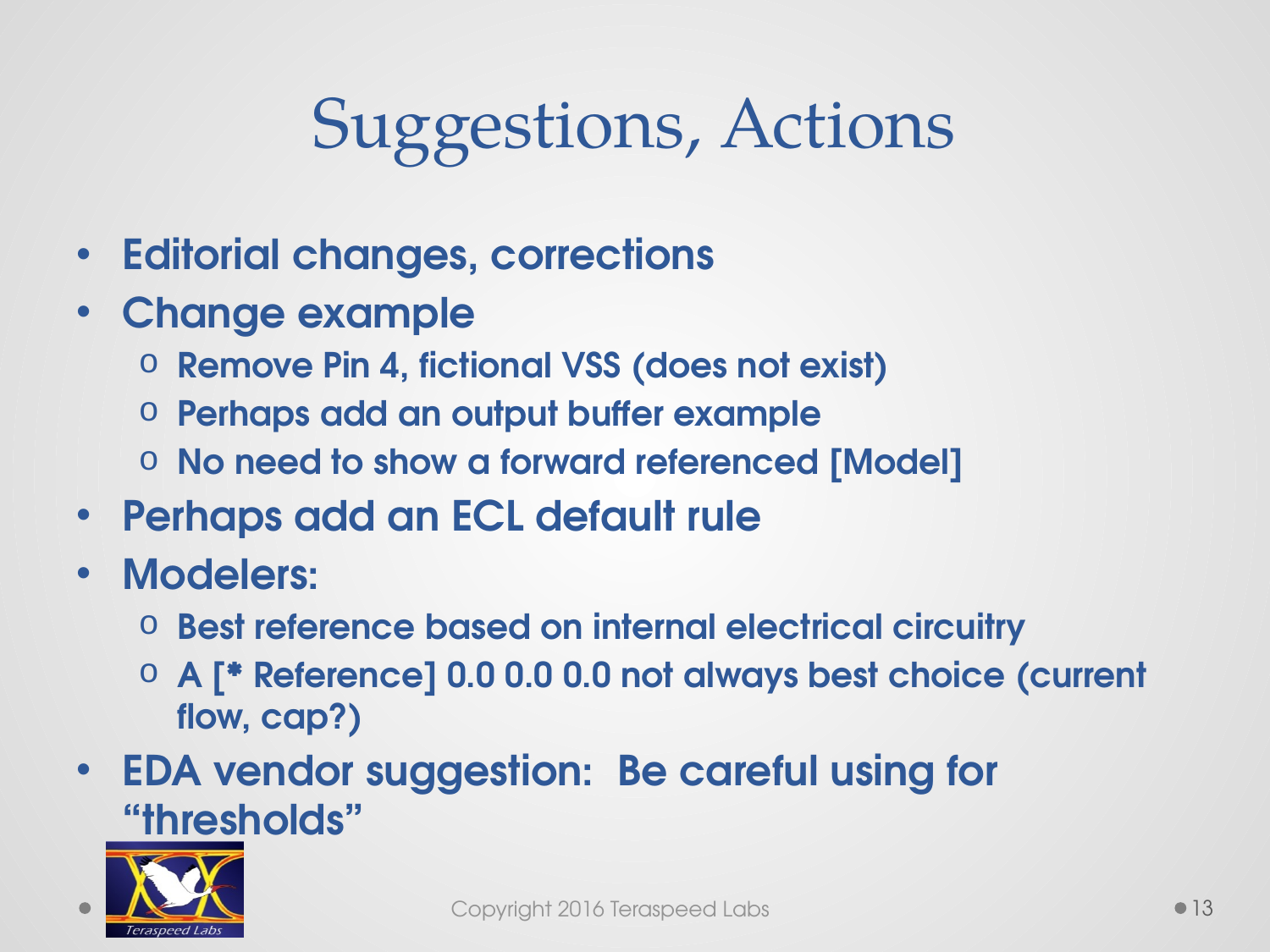

# Suggestions, Actions
Editorial changes, corrections
Change example
Remove Pin 4, fictional VSS (does not exist)
Perhaps add an output buffer example
No need to show a forward referenced [Model]
Perhaps add an ECL default rule
Modelers:
Best reference based on internal electrical circuitry
A [* Reference] 0.0 0.0 0.0 not always best choice (current flow, cap?)
EDA vendor suggestion:  Be careful using for “thresholds”
13
Copyright 2016 Teraspeed Labs